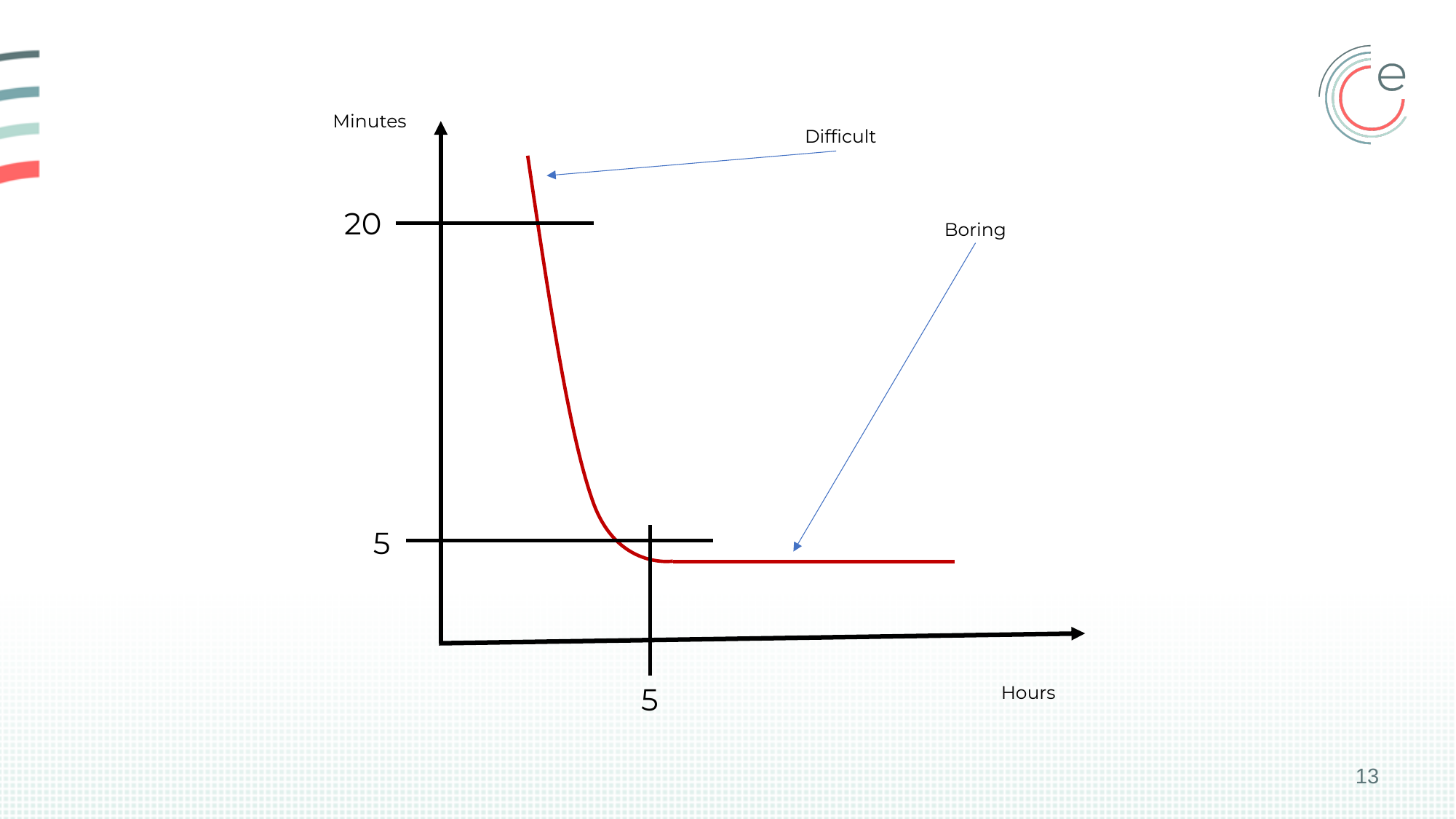

Minutes
Difficult

20
Boring
5
5
Hours